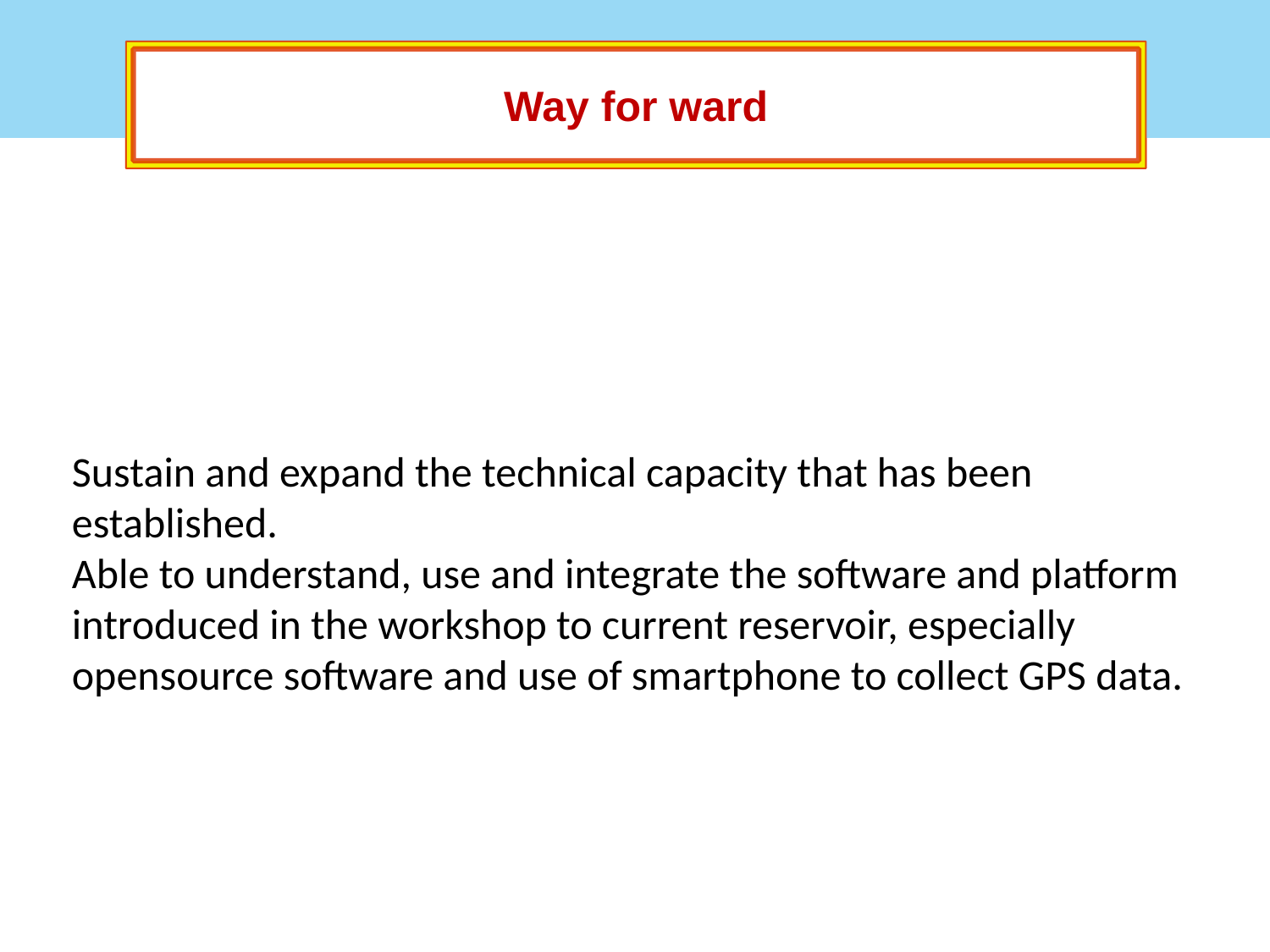

NIMPE Overview
NIMPE Overview

Way for ward
Sustain and expand the technical capacity that has been established.
Able to understand, use and integrate the software and platform introduced in the workshop to current reservoir, especially opensource software and use of smartphone to collect GPS data.